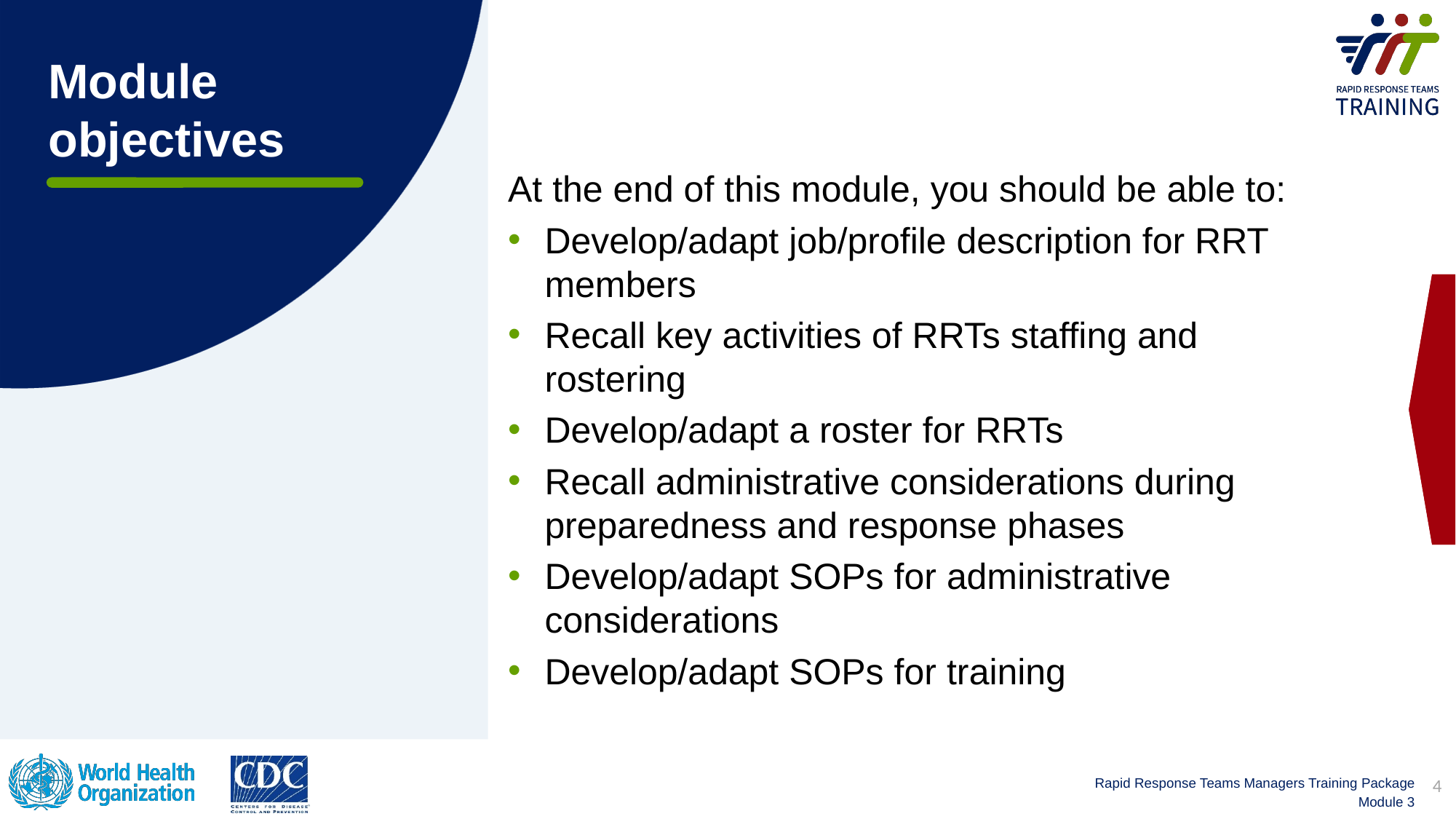

Module objectives
At the end of this module, you should be able to:
Develop/adapt job/profile description for RRT members
Recall key activities of RRTs staffing and rostering
Develop/adapt a roster for RRTs
Recall administrative considerations during preparedness and response phases
Develop/adapt SOPs for administrative considerations
Develop/adapt SOPs for training

4